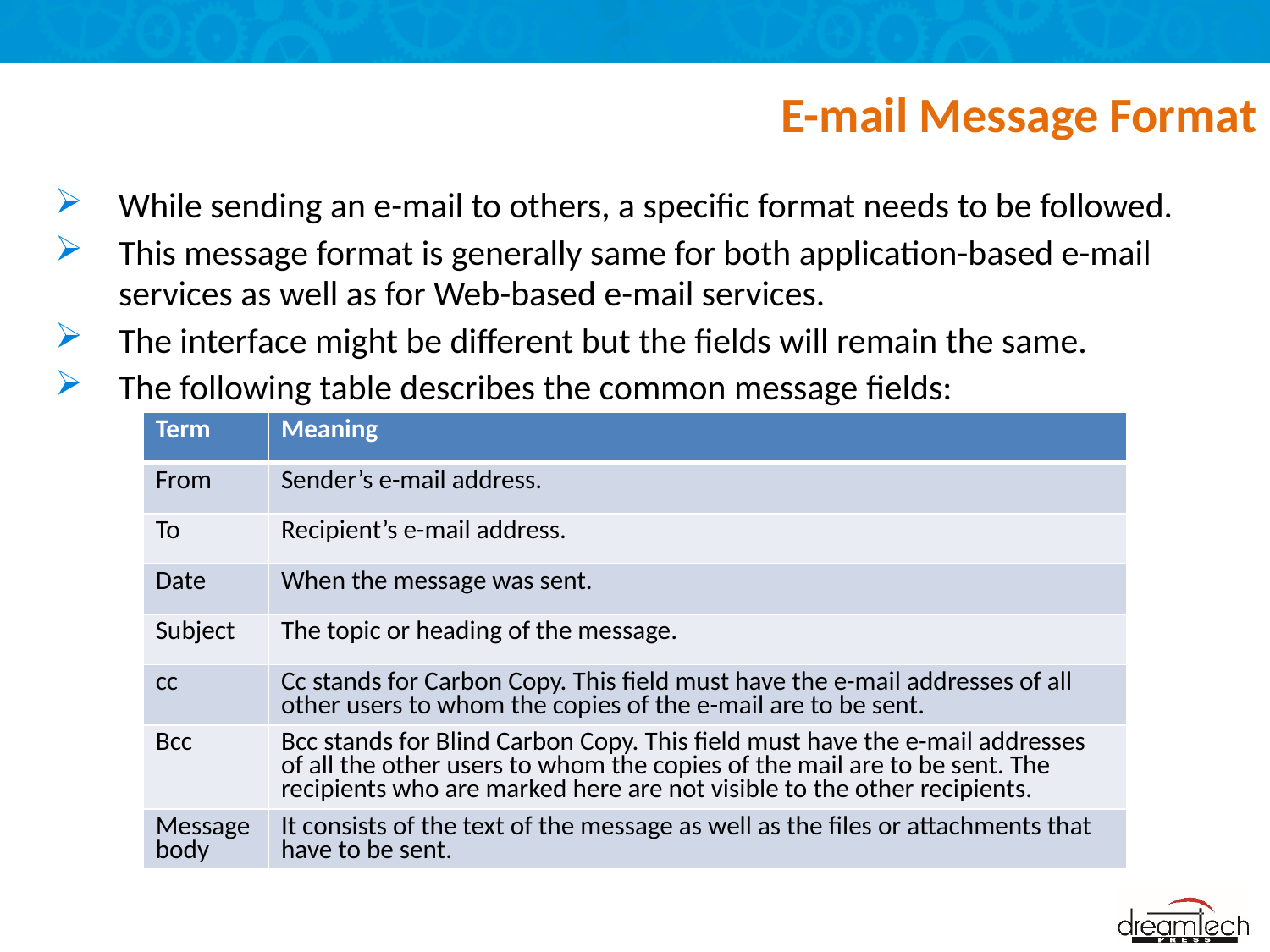

# E-mail Message Format
While sending an e-mail to others, a specific format needs to be followed.
This message format is generally same for both application-based e-mail services as well as for Web-based e-mail services.
The interface might be different but the fields will remain the same.
The following table describes the common message fields:

| Term | Meaning |
| --- | --- |
| From | Sender’s e-mail address. |
| To | Recipient’s e-mail address. |
| Date | When the message was sent. |
| Subject | The topic or heading of the message. |
| cc | Cc stands for Carbon Copy. This field must have the e-mail addresses of all other users to whom the copies of the e-mail are to be sent. |
| Bcc | Bcc stands for Blind Carbon Copy. This field must have the e-mail addresses of all the other users to whom the copies of the mail are to be sent. The recipients who are marked here are not visible to the other recipients. |
| Message body | It consists of the text of the message as well as the files or attachments that have to be sent. |